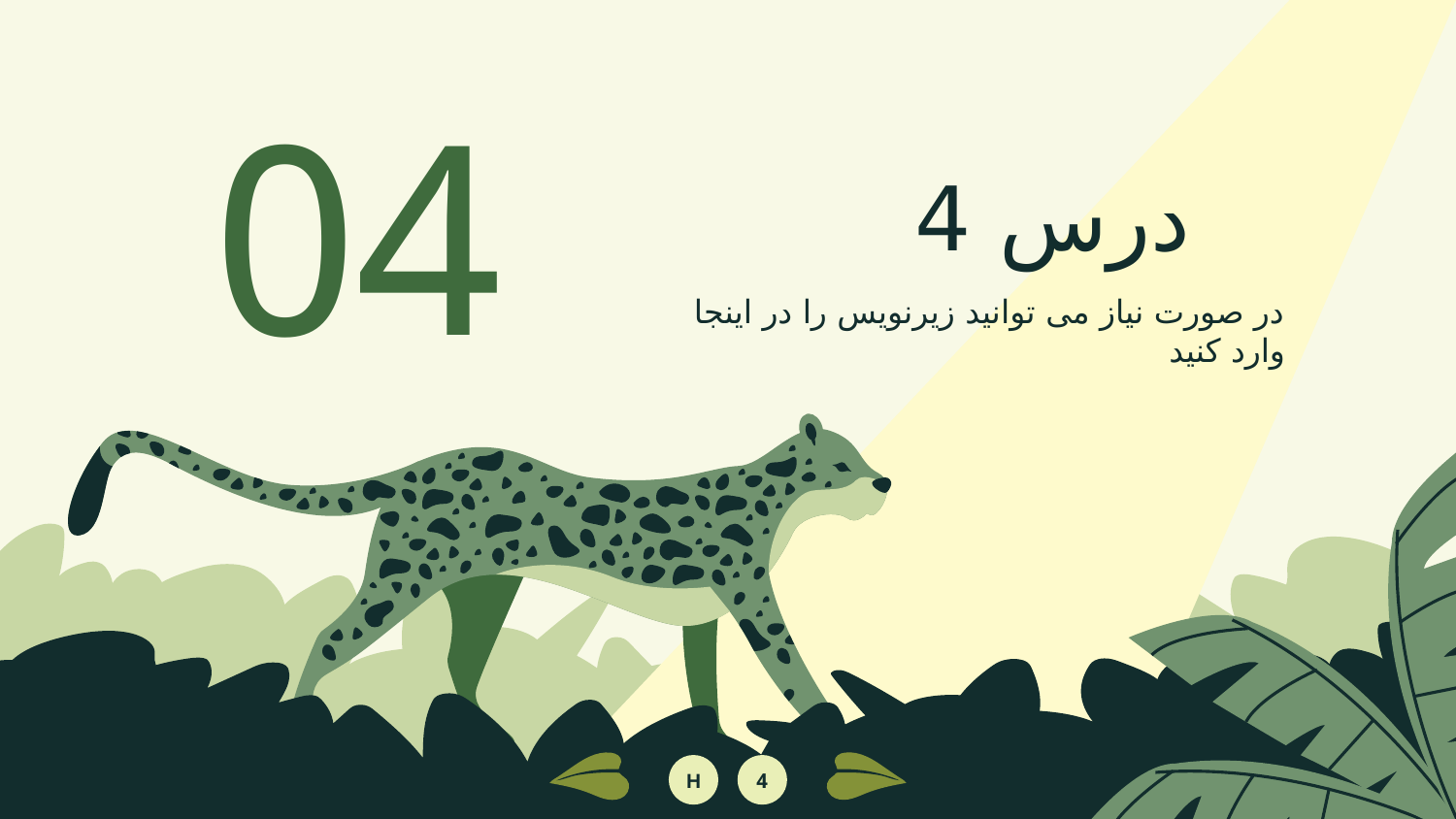

04
# درس 4
در صورت نیاز می توانید زیرنویس را در اینجا وارد کنید

H
4